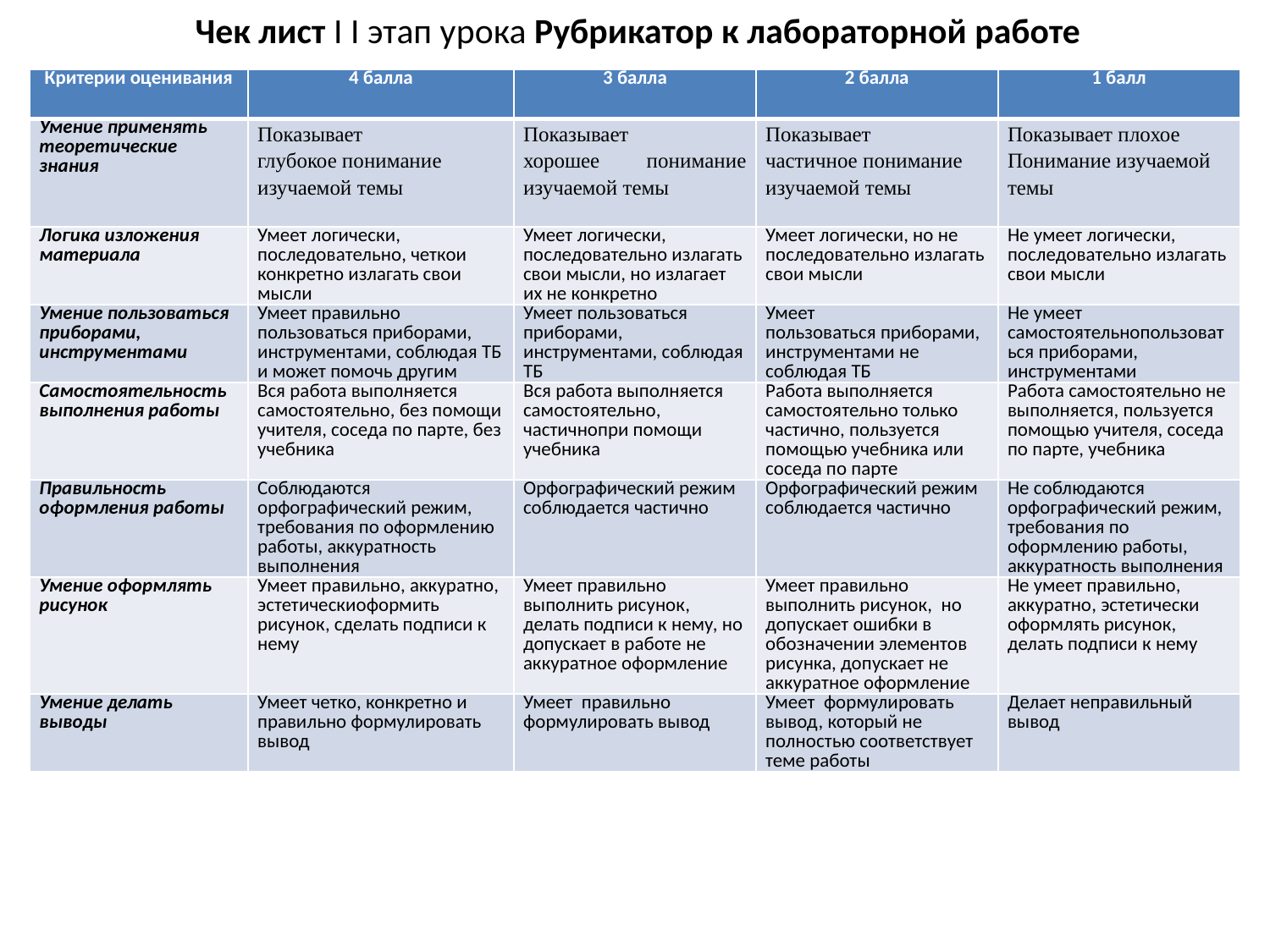

# Чек лист I I этап урока Рубрикатор к лабораторной работе
| Критерии оценивания | 4 балла | 3 балла | 2 балла | 1 балл |
| --- | --- | --- | --- | --- |
| Умение применять теоретические знания | Показывает глубокое понимание изучаемой темы | Показывает хорошее понимание изучаемой темы | Показывает частичное понимание изучаемой темы | Показывает плохое Понимание изучаемой темы |
| Логика изложения материала | Умеет логически, последовательно, четкои конкретно излагать свои мысли | Умеет логически, последовательно излагать свои мысли, но излагает их не конкретно | Умеет логически, но не последовательно излагать свои мысли | Не умеет логически, последовательно излагать свои мысли |
| Умение пользоваться приборами, инструментами | Умеет правильно пользоваться приборами, инструментами, соблюдая ТБ и может помочь другим | Умеет пользоваться приборами, инструментами, соблюдая ТБ | Умеет пользоваться приборами, инструментами не соблюдая ТБ | Не умеет самостоятельнопользоваться приборами, инструментами |
| Самостоятельность выполнения работы | Вся работа выполняется самостоятельно, без помощи учителя, соседа по парте, без учебника | Вся работа выполняется самостоятельно, частичнопри помощи учебника | Работа выполняется самостоятельно только частично, пользуется помощью учебника или соседа по парте | Работа самостоятельно не выполняется, пользуется помощью учителя, соседа по парте, учебника |
| Правильность оформления работы | Соблюдаются орфографический режим, требования по оформлению работы, аккуратность выполнения | Орфографический режим соблюдается частично | Орфографический режим соблюдается частично | Не соблюдаются орфографический режим, требования по оформлению работы, аккуратность выполнения |
| Умение оформлять рисунок | Умеет правильно, аккуратно, эстетическиоформить рисунок, сделать подписи к нему | Умеет правильно выполнить рисунок, делать подписи к нему, но допускает в работе не аккуратное оформление | Умеет правильно выполнить рисунок, но допускает ошибки в обозначении элементов рисунка, допускает не аккуратное оформление | Не умеет правильно, аккуратно, эстетически оформлять рисунок, делать подписи к нему |
| Умение делать выводы | Умеет четко, конкретно и правильно формулировать вывод | Умеет правильно формулировать вывод | Умеет формулировать вывод, который не полностью соответствует теме работы | Делает неправильный вывод |